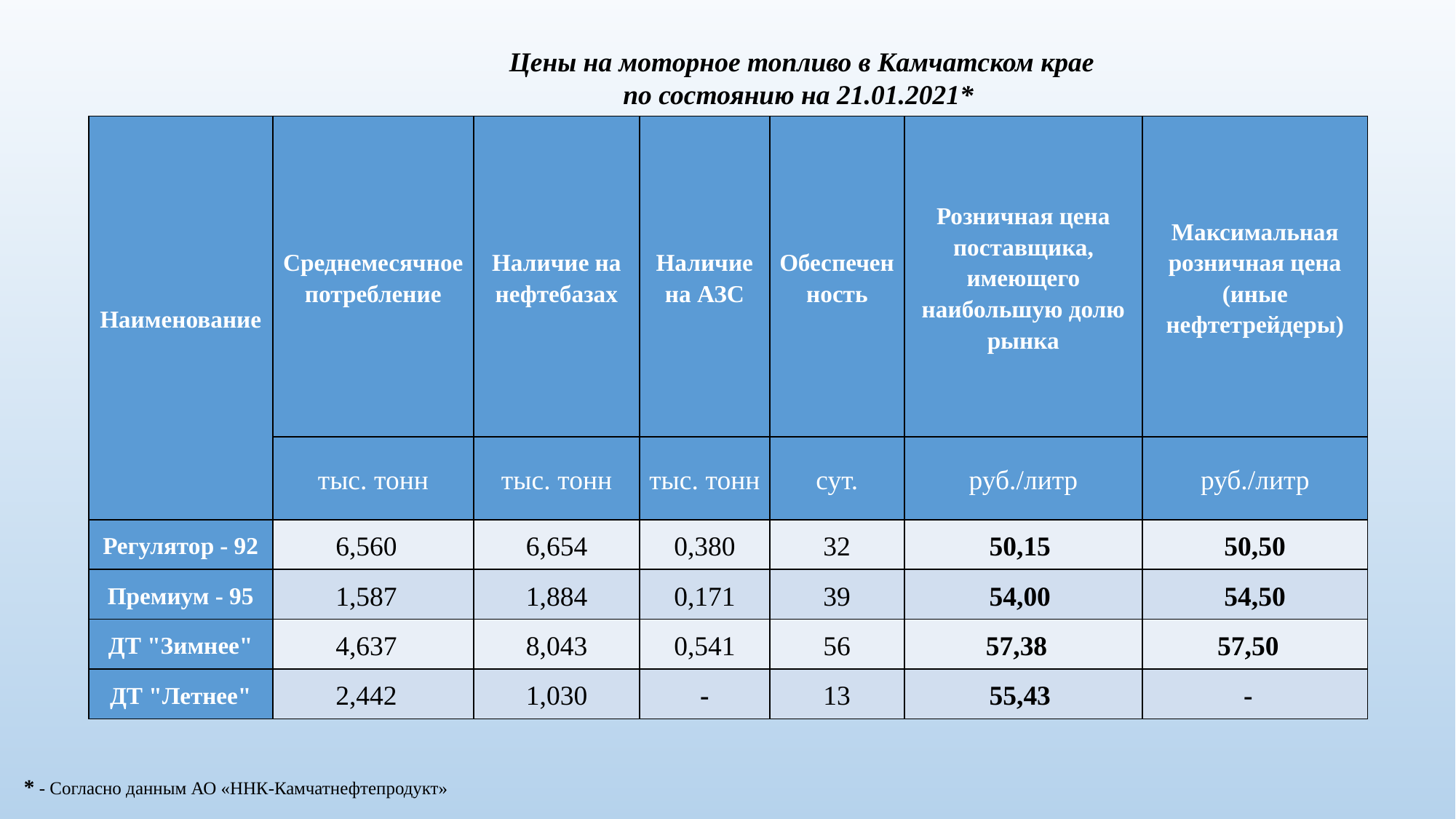

Цены на моторное топливо в Камчатском крае
по состоянию на 21.01.2021*
| Наименование | Среднемесячное потребление | Наличие на нефтебазах | Наличие на АЗС | Обеспеченность | Розничная цена поставщика, имеющего наибольшую долю рынка | Максимальная розничная цена (иные нефтетрейдеры) |
| --- | --- | --- | --- | --- | --- | --- |
|  | тыс. тонн | тыс. тонн | тыс. тонн | сут. | руб./литр | руб./литр |
| Регулятор - 92 | 6,560 | 6,654 | 0,380 | 32 | 50,15 | 50,50 |
| Премиум - 95 | 1,587 | 1,884 | 0,171 | 39 | 54,00 | 54,50 |
| ДТ "Зимнее" | 4,637 | 8,043 | 0,541 | 56 | 57,38 | 57,50 |
| ДТ "Летнее" | 2,442 | 1,030 | - | 13 | 55,43 | - |
* - Согласно данным АО «ННК-Камчатнефтепродукт»